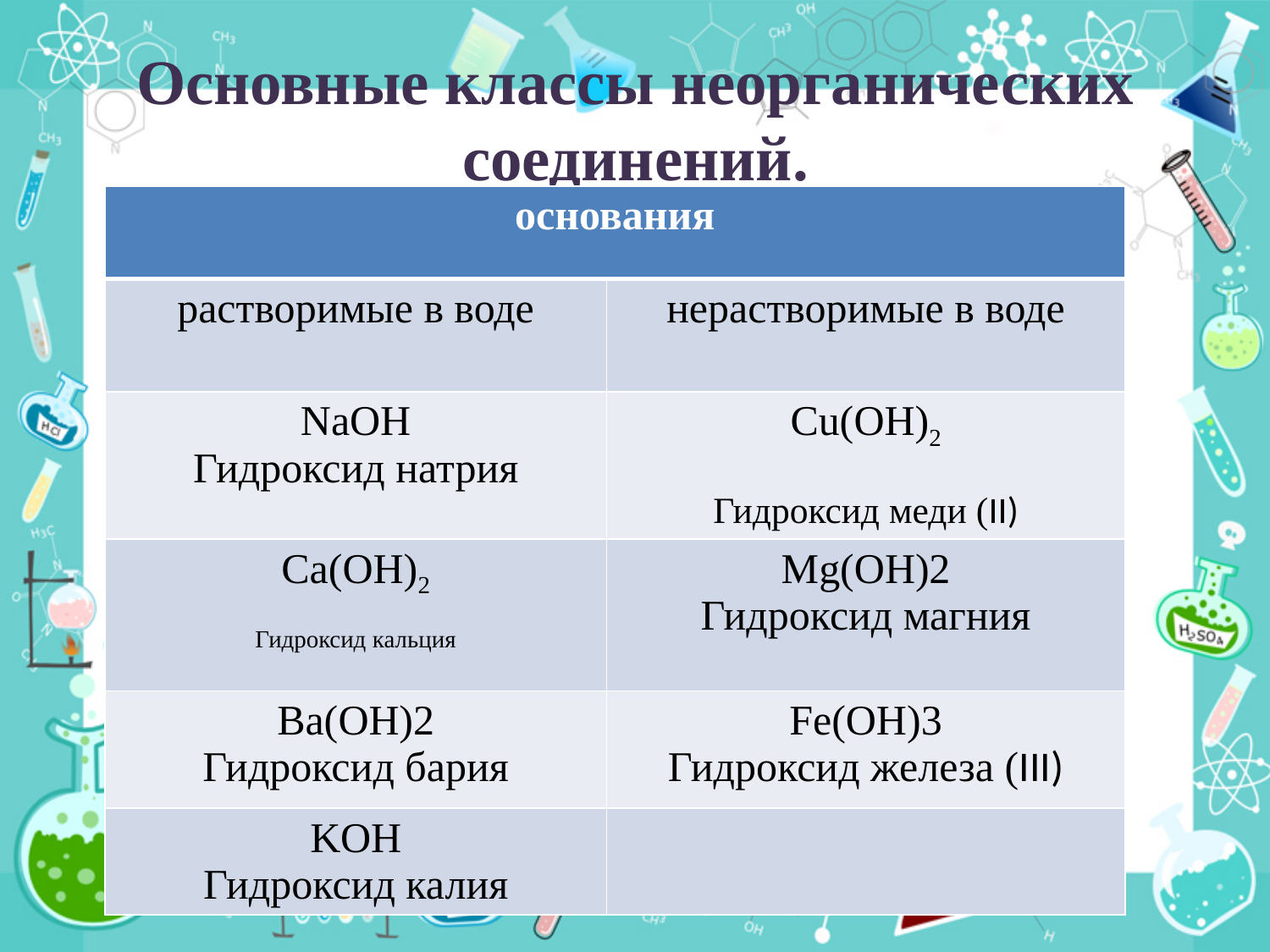

# Основные классы неорганических соединений.
| основания |  |
| --- | --- |
| растворимые в воде | нерастворимые в воде |
| NaOH Гидроксид натрия | Cu(OH)2 Гидроксид меди (II) |
| Ca(OH)2 Гидроксид кальция | Mg(OH)2 Гидроксид магния |
| Ba(OH)2 Гидроксид бария | Fe(OH)3 Гидроксид железа (III) |
| KOH Гидроксид калия |  |